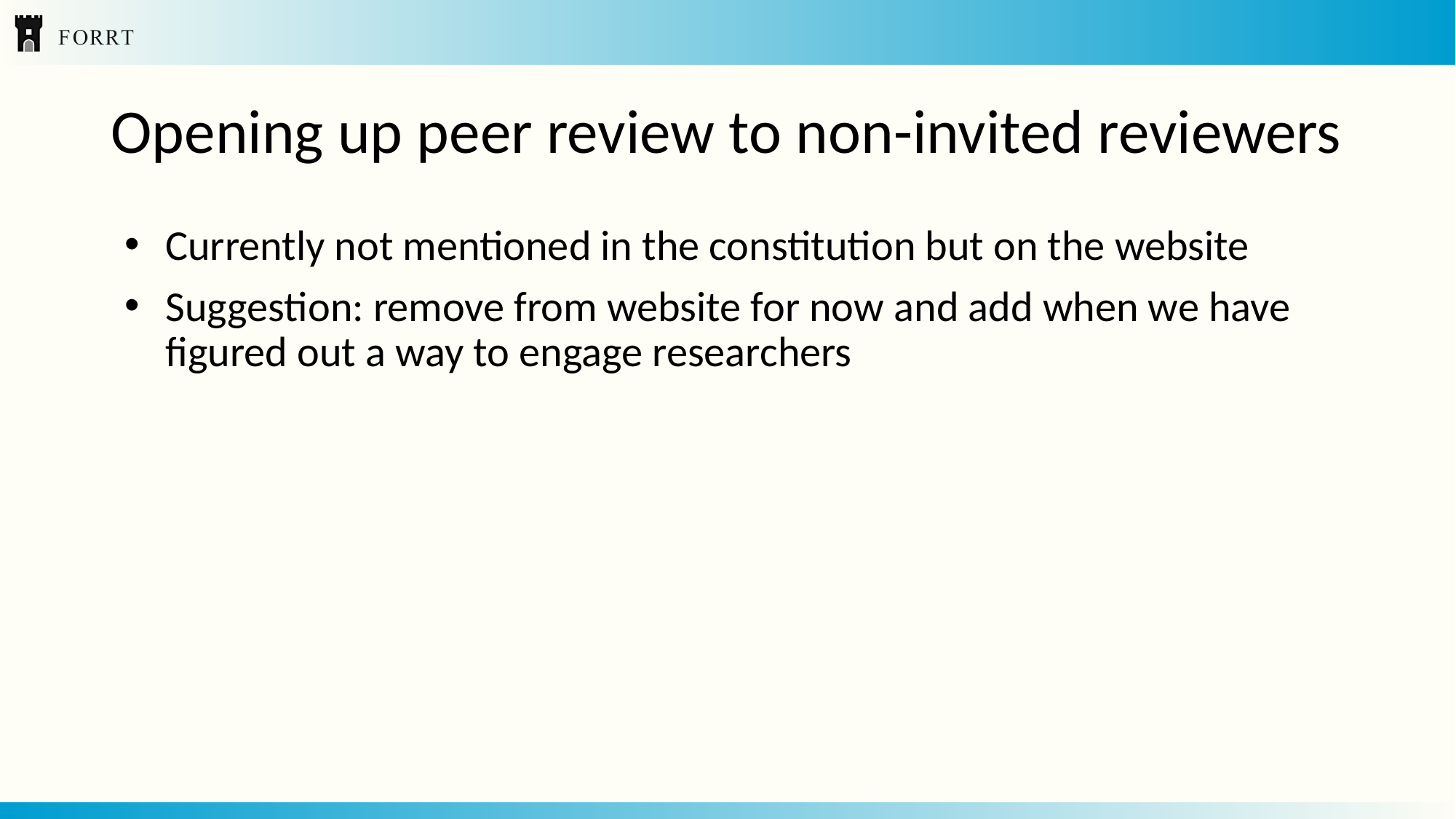

# Opening up peer review to non-invited reviewers
Currently not mentioned in the constitution but on the website
Suggestion: remove from website for now and add when we have figured out a way to engage researchers